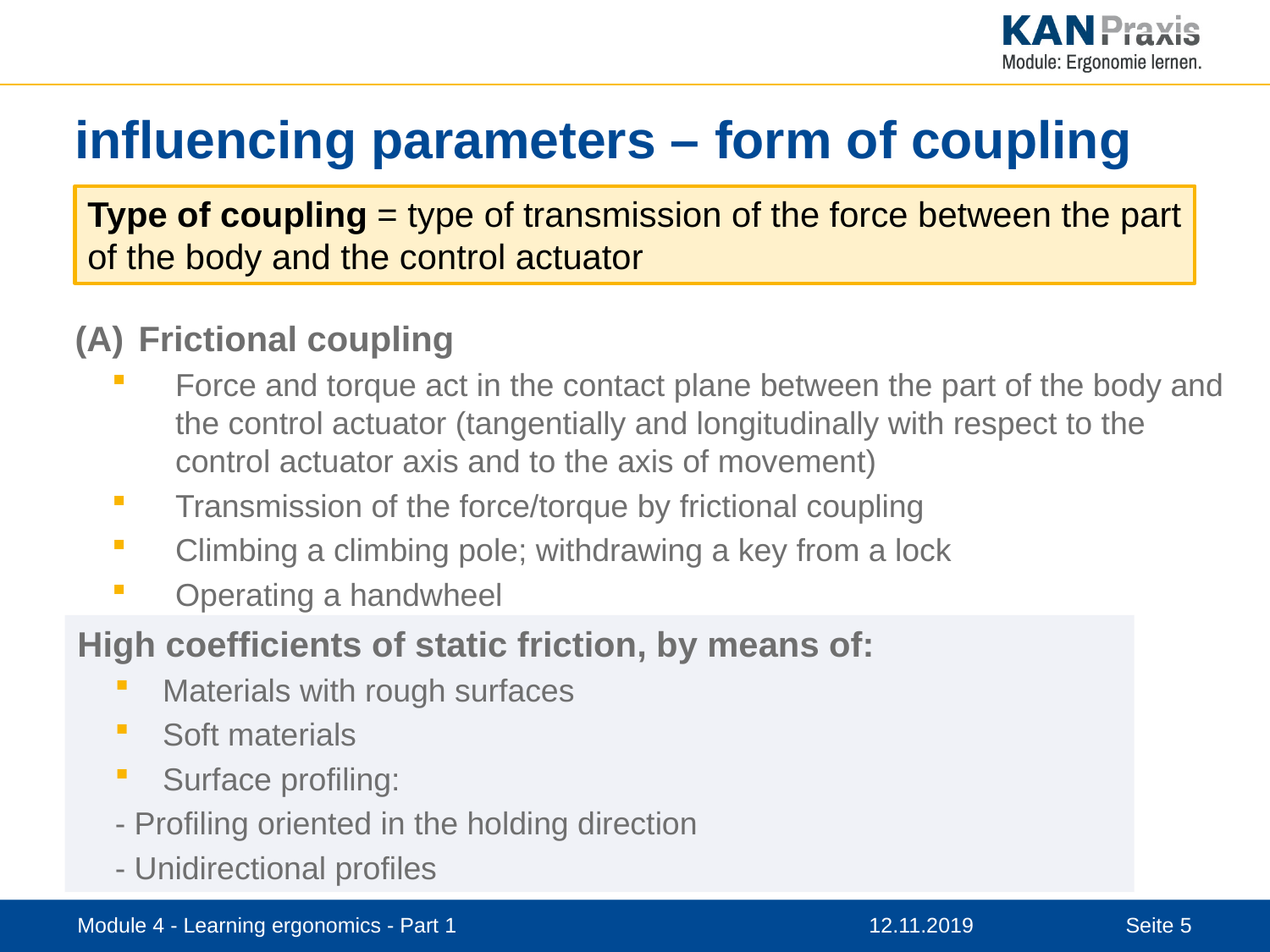

# influencing parameters – form of coupling
Type of coupling = type of transmission of the force between the part of the body and the control actuator
Frictional coupling
Force and torque act in the contact plane between the part of the body and the control actuator (tangentially and longitudinally with respect to the control actuator axis and to the axis of movement)
Transmission of the force/torque by frictional coupling
Climbing a climbing pole; withdrawing a key from a lock
Operating a handwheel

High coefficients of static friction, by means of:
Materials with rough surfaces
Soft materials
Surface profiling:
- Profiling oriented in the holding direction
- Unidirectional profiles
Module 4 - Learning ergonomics - Part 1
12.11.2019
5